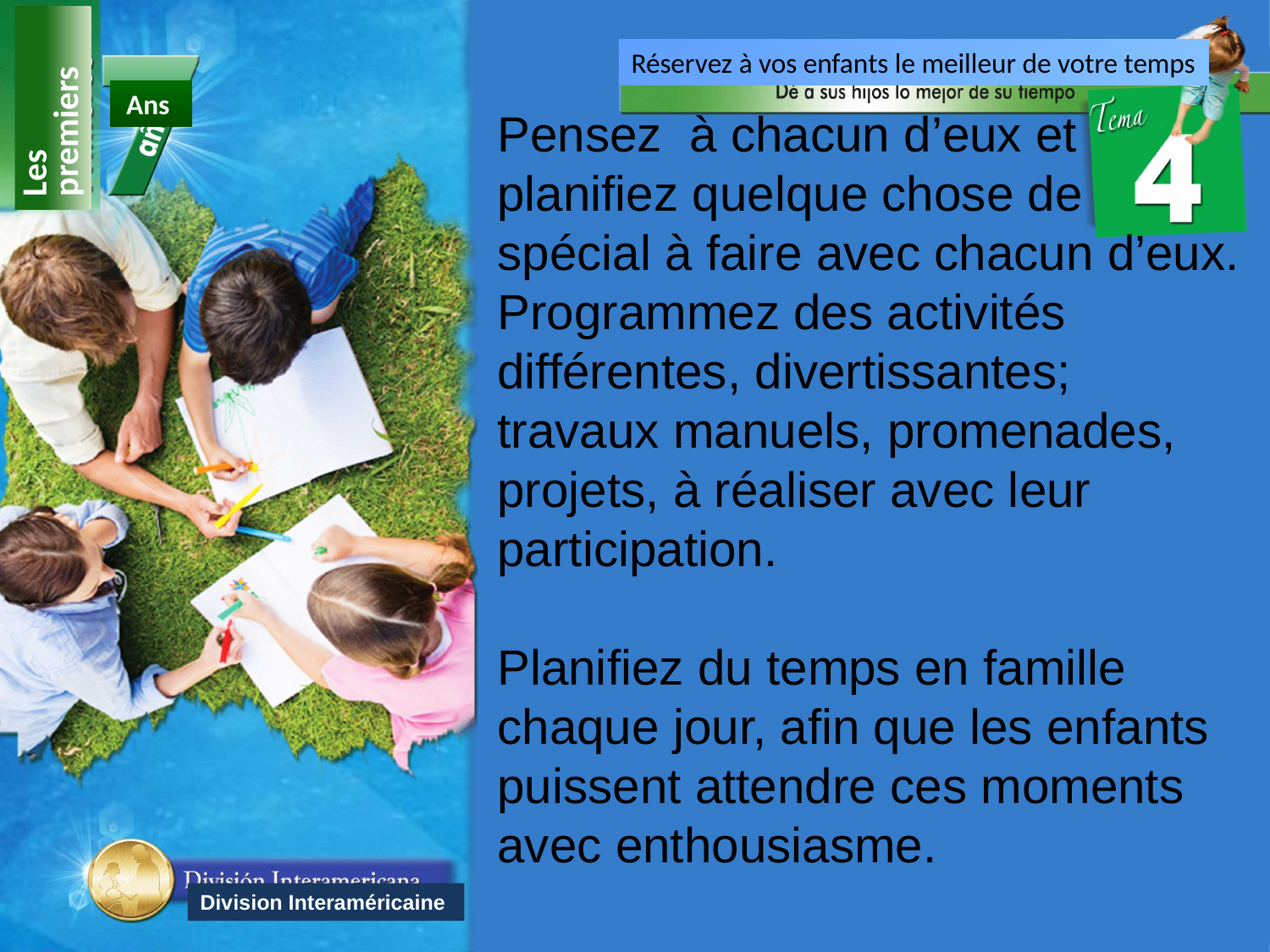

Réservez à vos enfants le meilleur de votre temps
Les premiers
Ans
Pensez  à chacun d’eux et  planifiez quelque chose de spécial à faire avec chacun d’eux. Programmez des activités différentes, divertissantes; travaux manuels, promenades, projets, à réaliser avec leur participation.

Planifiez du temps en famille chaque jour, afin que les enfants puissent attendre ces moments avec enthousiasme.
Division Interaméricaine